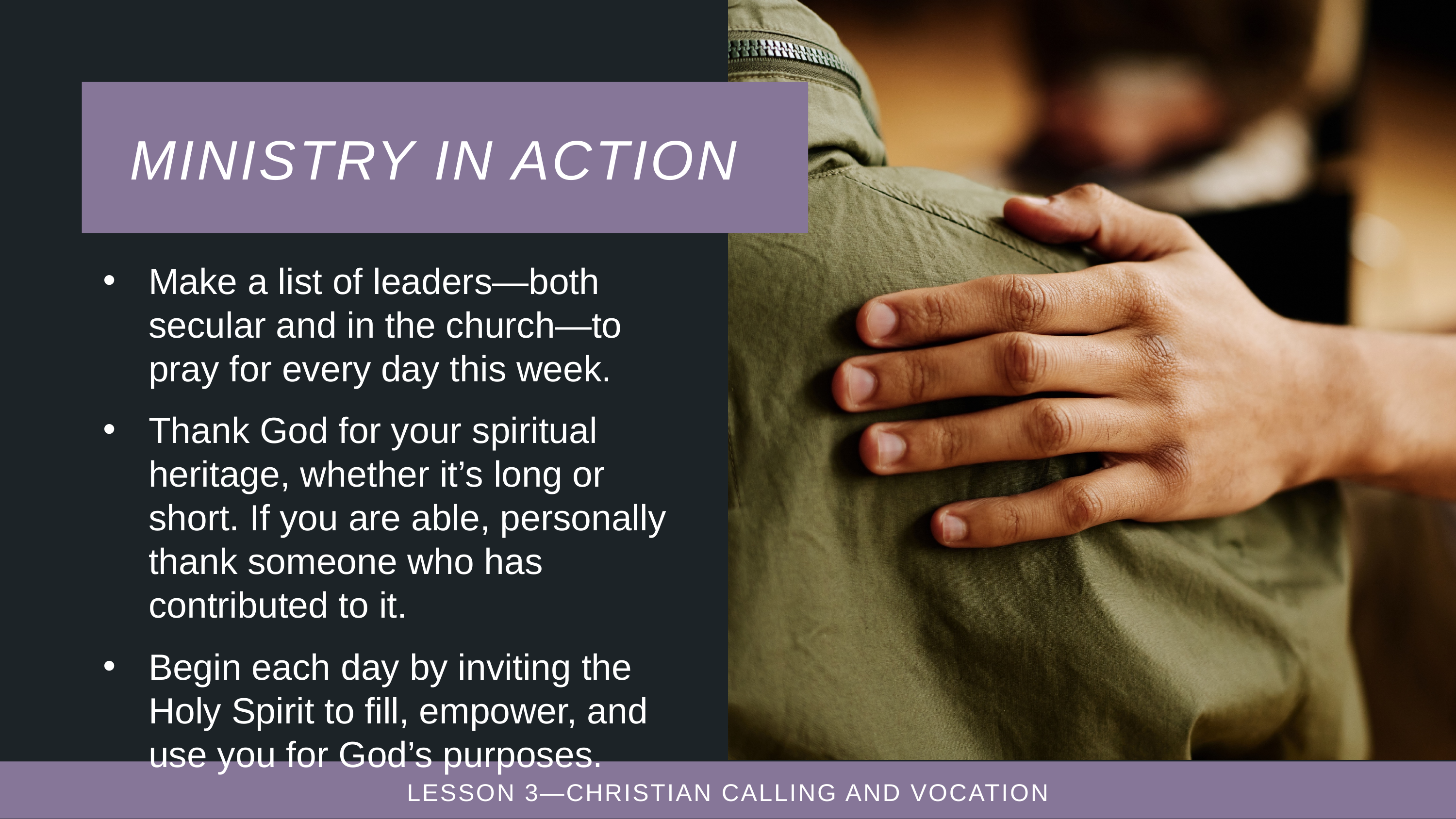

Make a list of leaders—both secular and in the church—to pray for every day this week.
Thank God for your spiritual heritage, whether it’s long or short. If you are able, personally thank someone who has contributed to it.
Begin each day by inviting the Holy Spirit to fill, empower, and use you for God’s purposes.